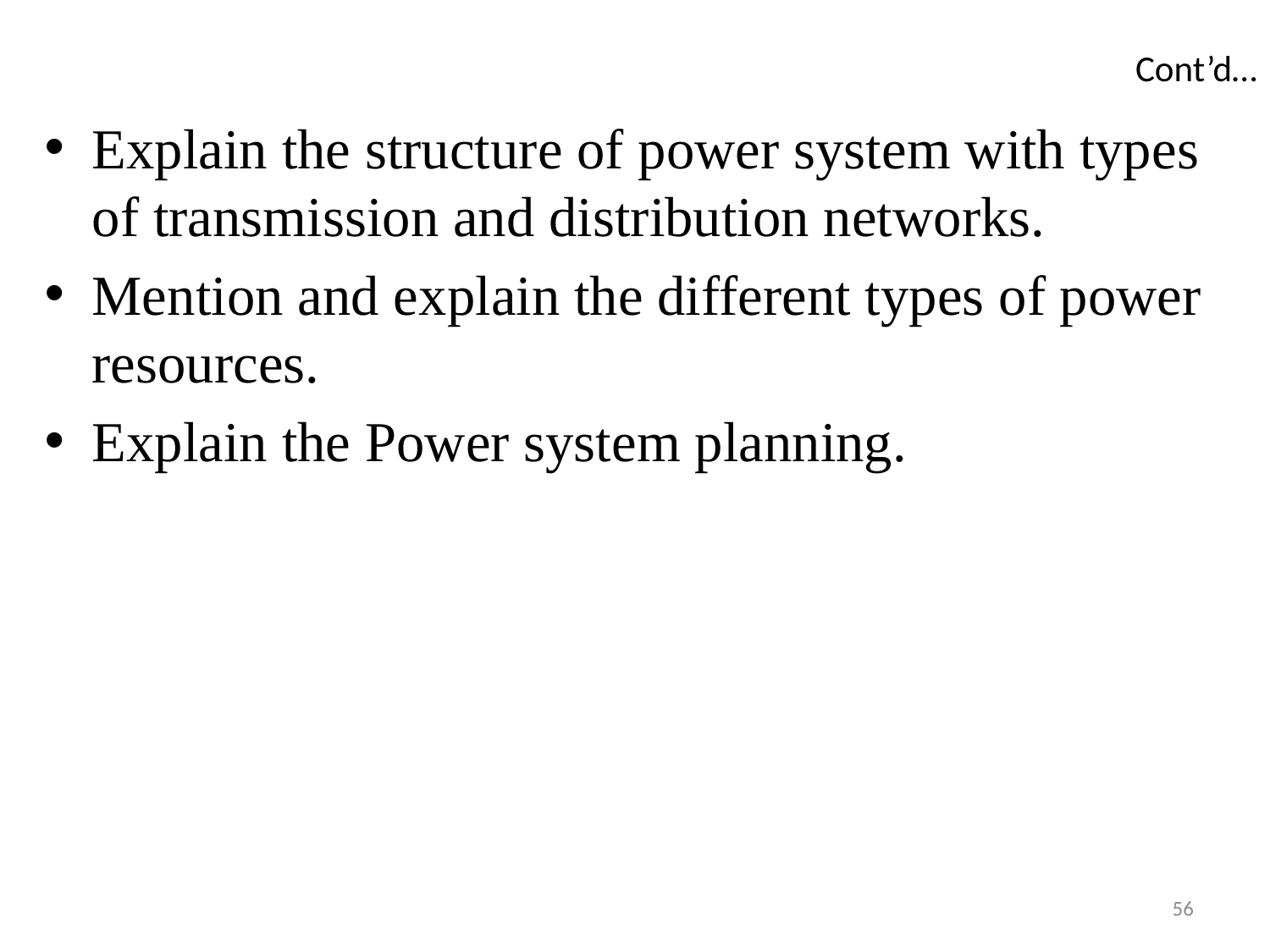

# Cont’d…
Explain the structure of power system with types of transmission and distribution networks.
Mention and explain the different types of power resources.
Explain the Power system planning.
56